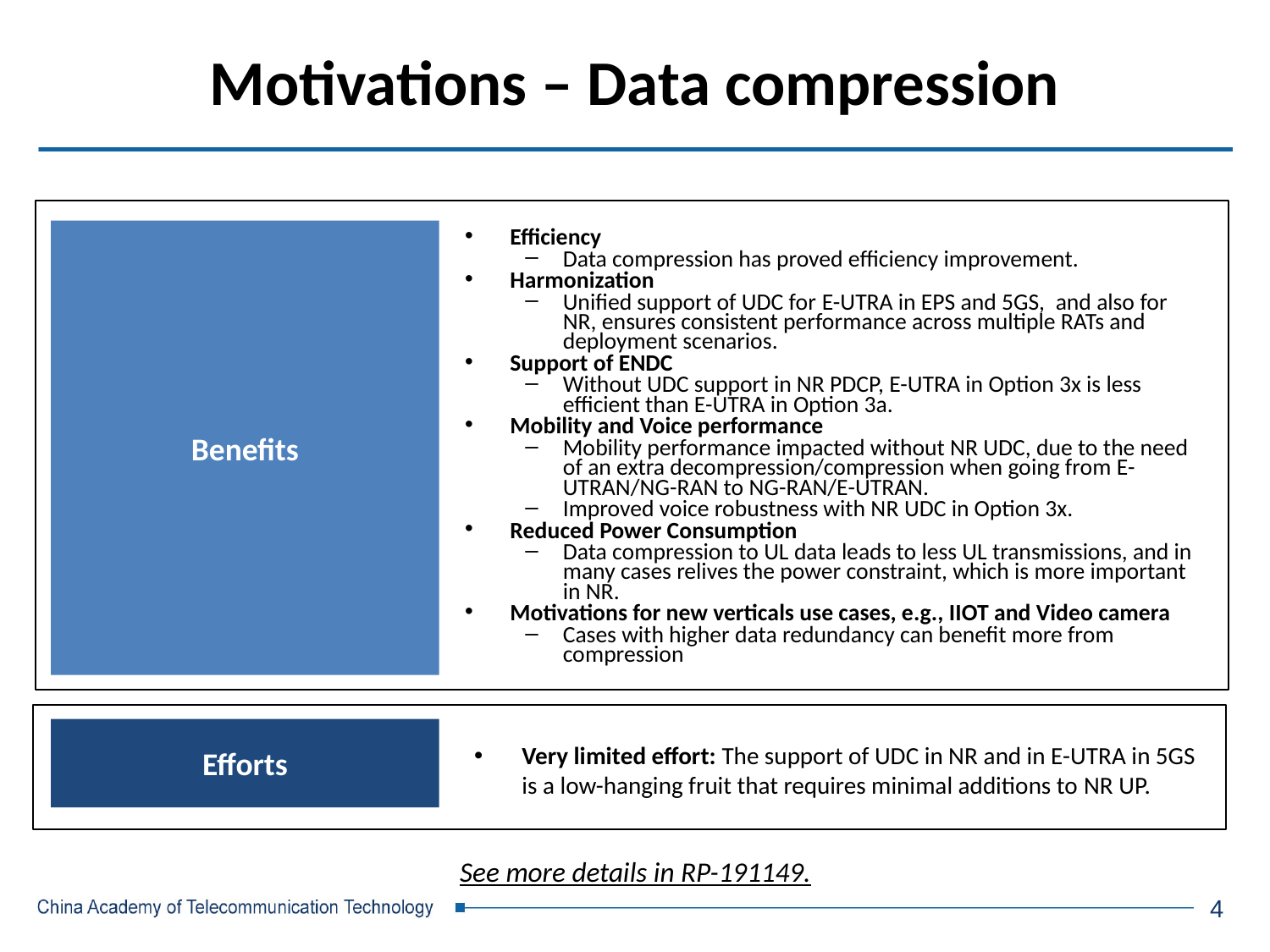

# Motivations – Data compression

Benefits
Efficiency
Data compression has proved efficiency improvement.
Harmonization
Unified support of UDC for E-UTRA in EPS and 5GS,  and also for NR, ensures consistent performance across multiple RATs and deployment scenarios.
Support of ENDC
Without UDC support in NR PDCP, E-UTRA in Option 3x is less efficient than E-UTRA in Option 3a.
Mobility and Voice performance
Mobility performance impacted without NR UDC, due to the need of an extra decompression/compression when going from E-UTRAN/NG-RAN to NG-RAN/E-UTRAN.
Improved voice robustness with NR UDC in Option 3x.
Reduced Power Consumption
Data compression to UL data leads to less UL transmissions, and in many cases relives the power constraint, which is more important in NR.
Motivations for new verticals use cases, e.g., IIOT and Video camera
Cases with higher data redundancy can benefit more from compression

Efforts
Very limited effort: The support of UDC in NR and in E-UTRA in 5GS is a low-hanging fruit that requires minimal additions to NR UP.

See more details in RP-191149.
4